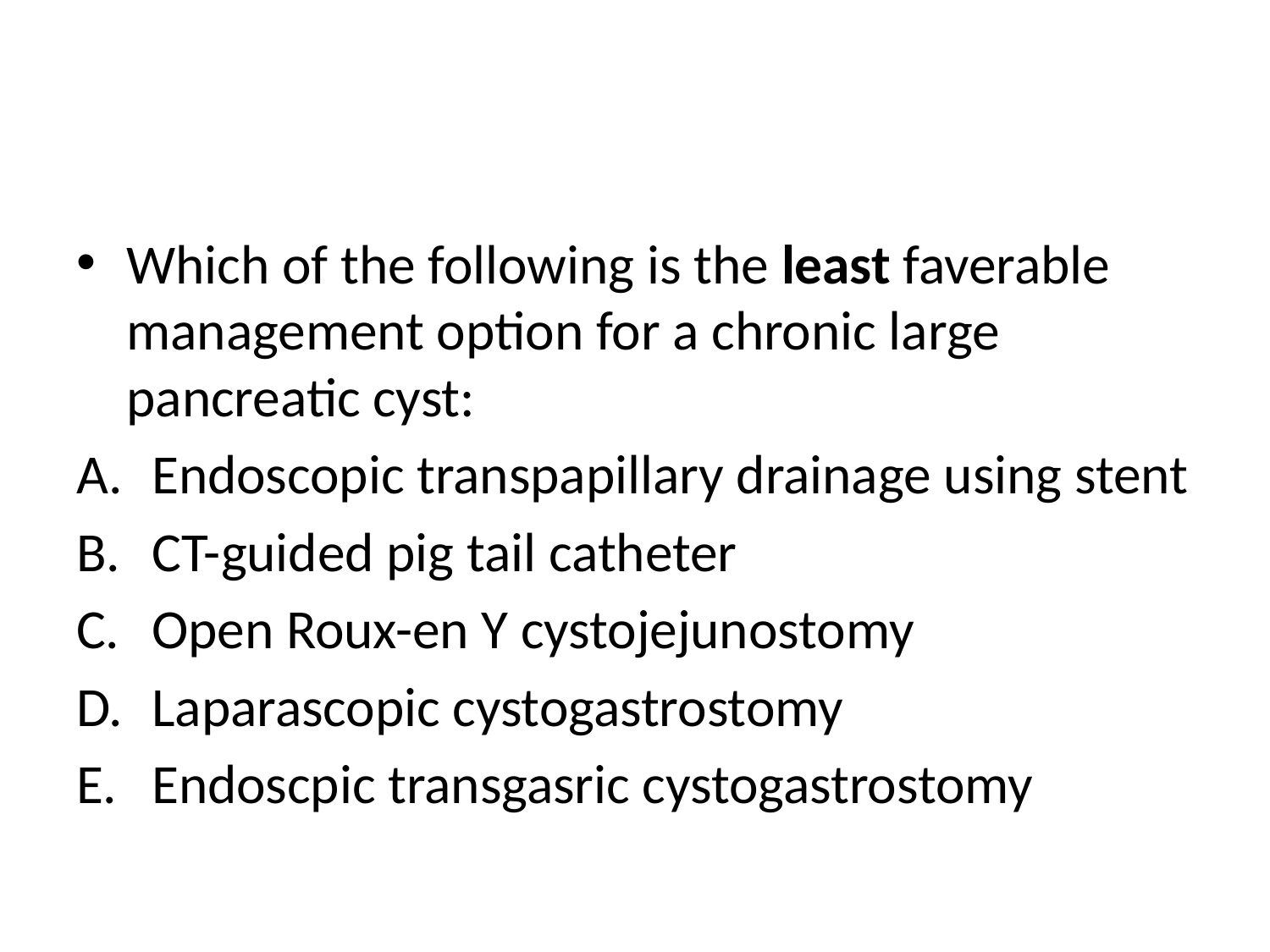

#
Which of the following is the least faverable management option for a chronic large pancreatic cyst:
Endoscopic transpapillary drainage using stent
CT-guided pig tail catheter
Open Roux-en Y cystojejunostomy
Laparascopic cystogastrostomy
Endoscpic transgasric cystogastrostomy